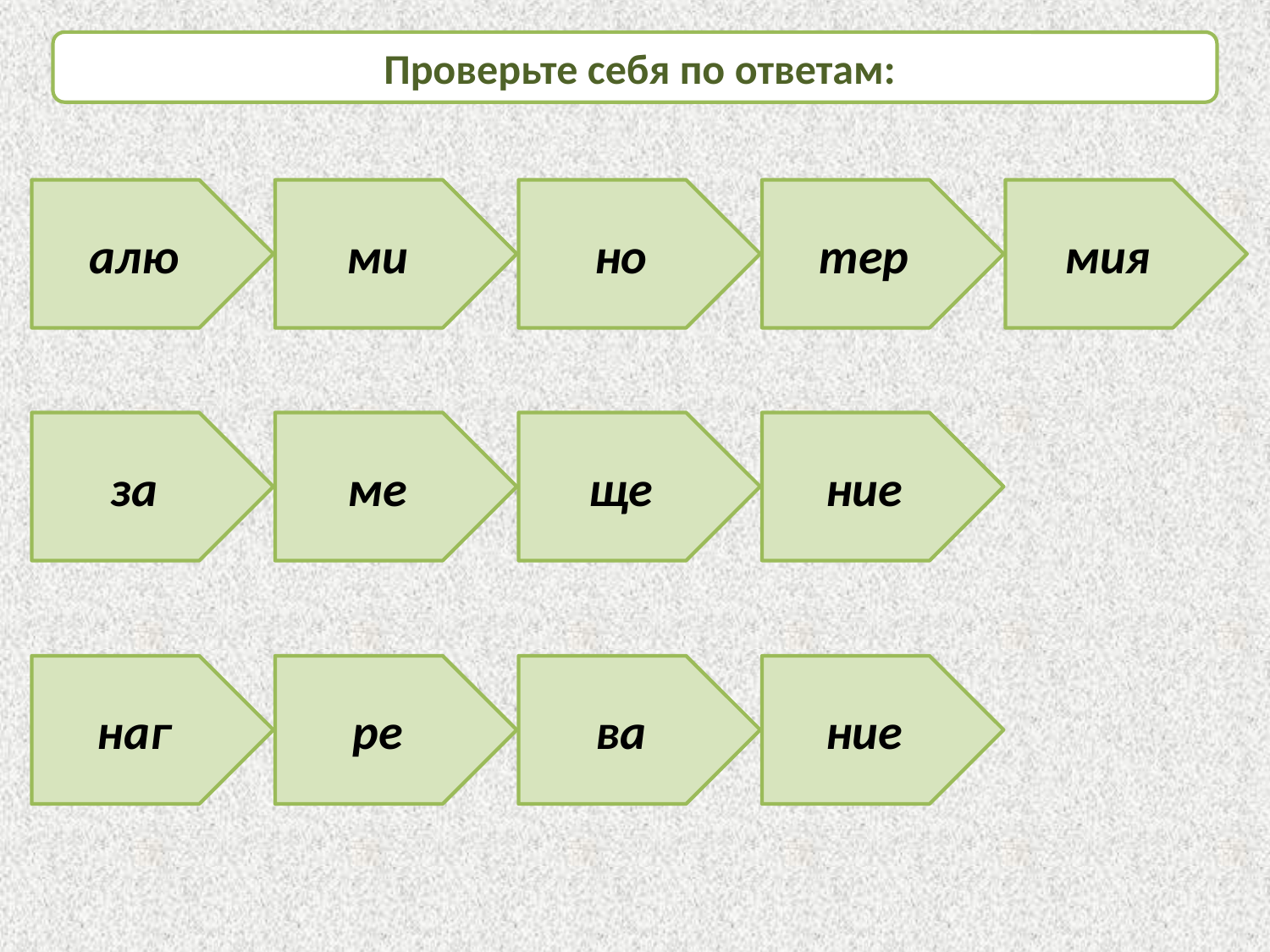

Проверьте себя по ответам:
алю
ми
но
тер
мия
за
ме
ще
ние
наг
ре
ва
ние